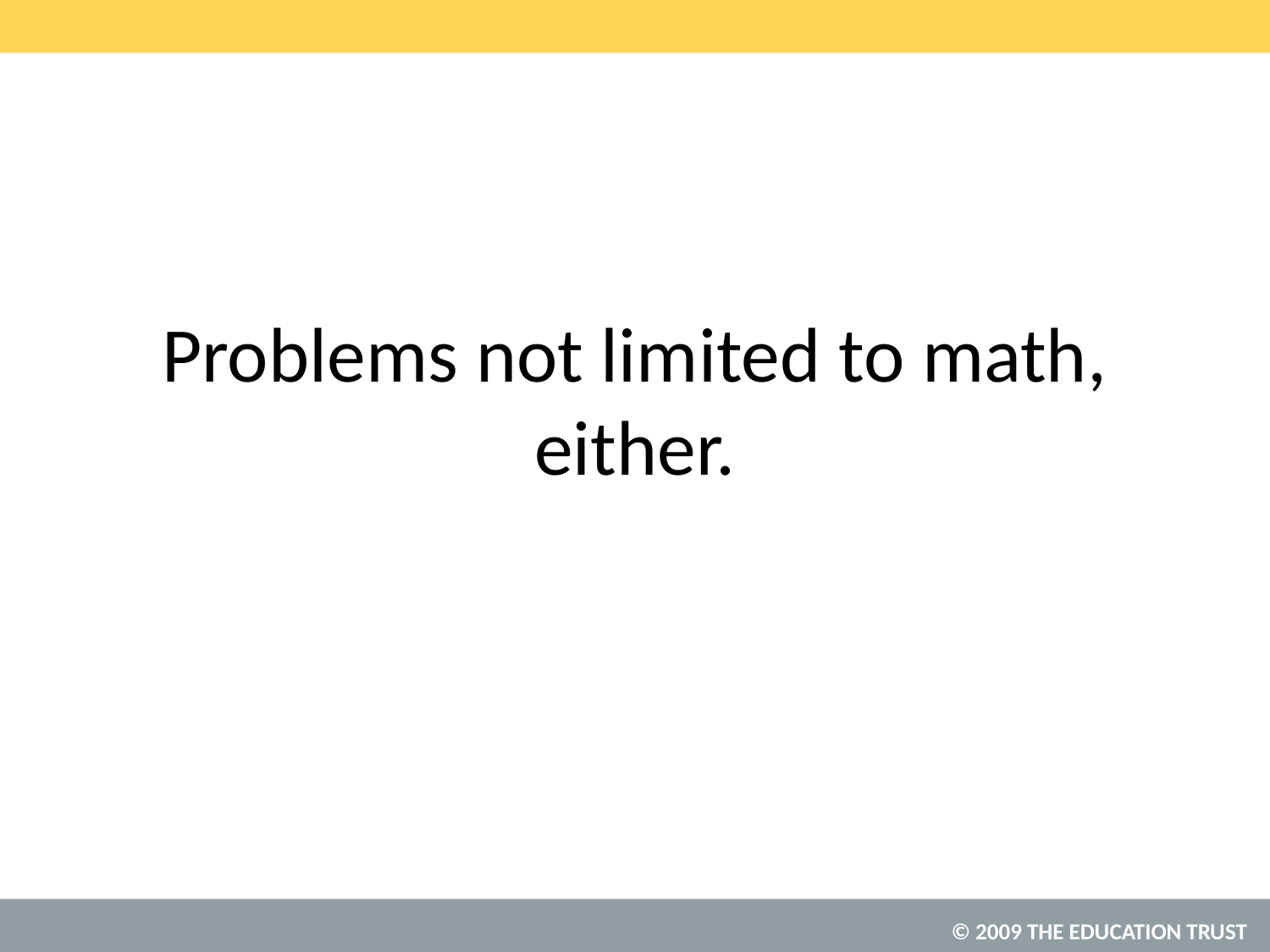

# Problems not limited to math, either.